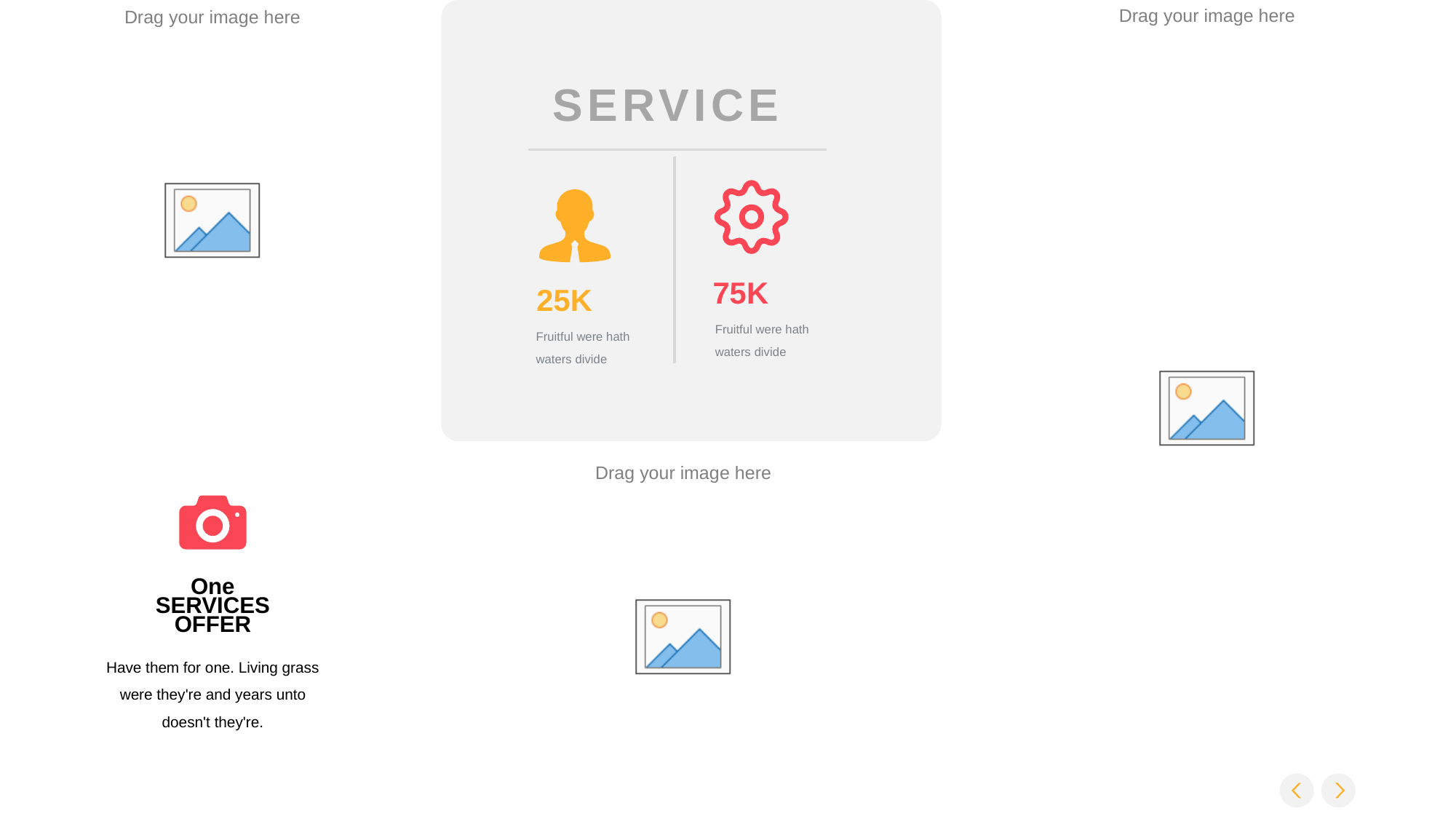

SERVICE

25K
Fruitful were hath waters divide

75K
Fruitful were hath waters divide

One
SERVICES
OFFER
Have them for one. Living grass were they're and years unto doesn't they're.